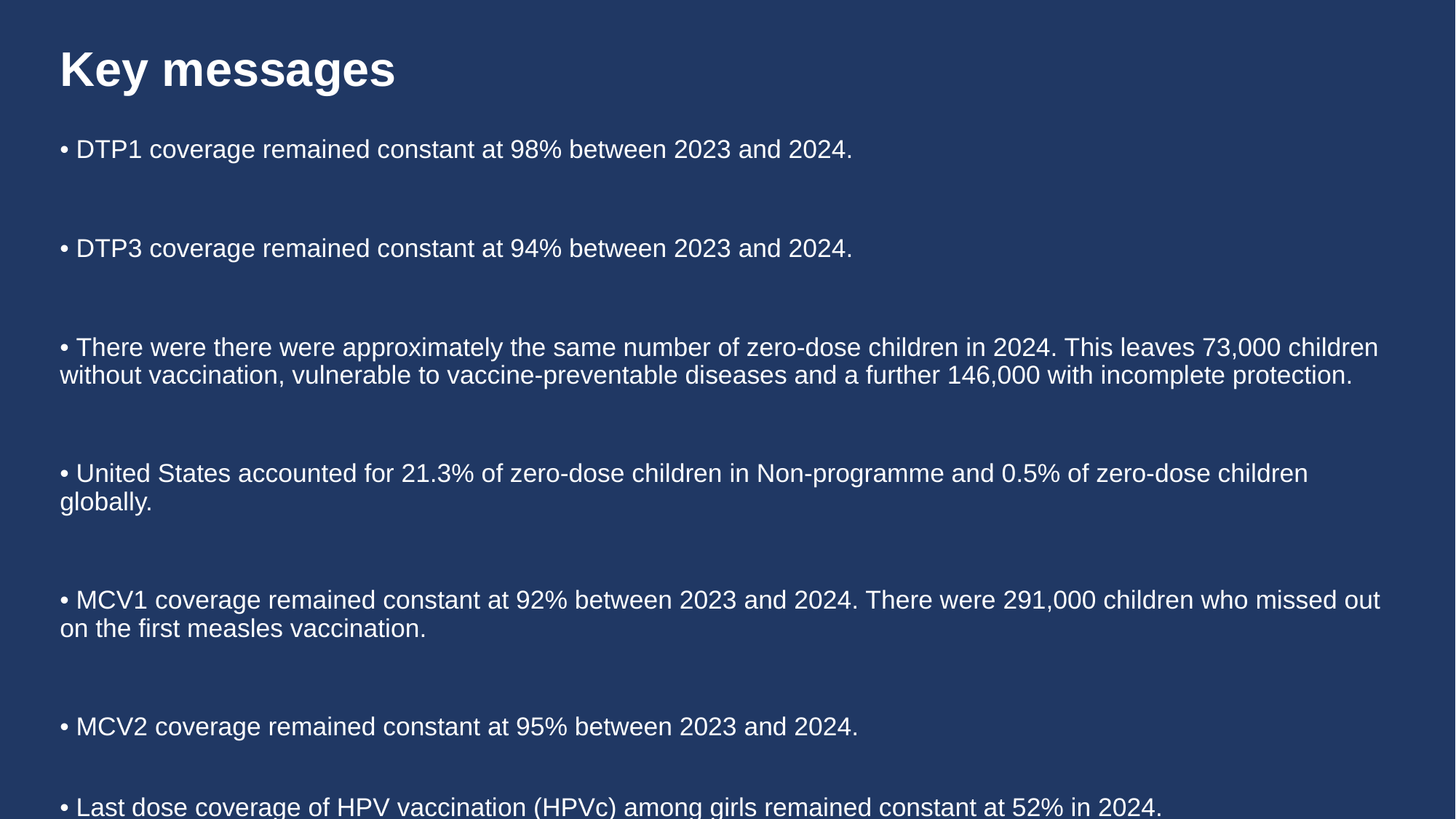

# Key messages
• DTP1 coverage remained constant at 98% between 2023 and 2024.

• DTP3 coverage remained constant at 94% between 2023 and 2024.

• There were there were approximately the same number of zero-dose children in 2024. This leaves 73,000 children without vaccination, vulnerable to vaccine-preventable diseases and a further 146,000 with incomplete protection.

• United States accounted for 21.3% of zero-dose children in Non-programme and 0.5% of zero-dose children globally.

• MCV1 coverage remained constant at 92% between 2023 and 2024. There were 291,000 children who missed out on the first measles vaccination.

• MCV2 coverage remained constant at 95% between 2023 and 2024.

• Last dose coverage of HPV vaccination (HPVc) among girls remained constant at 52% in 2024.